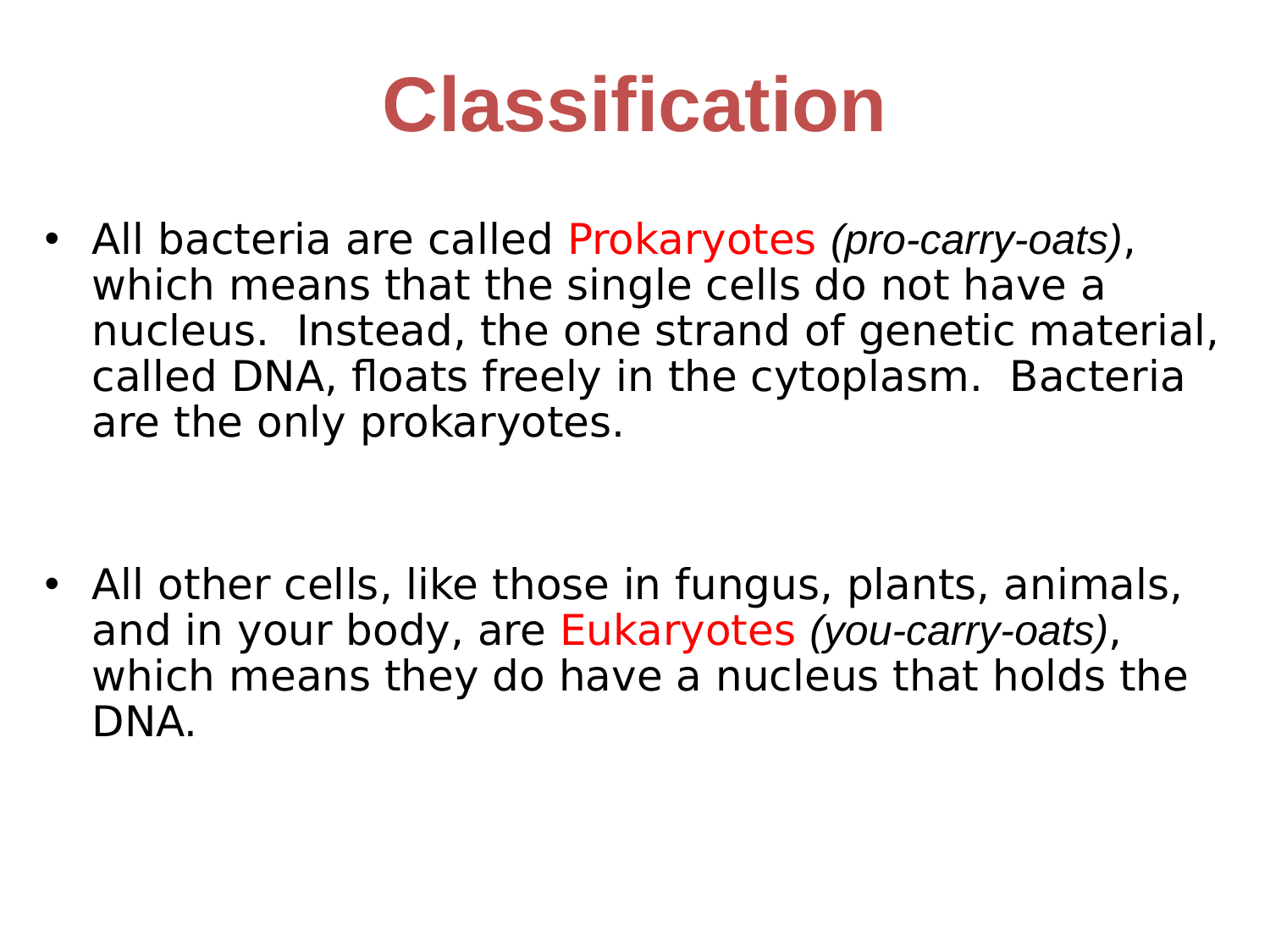

# Classification
All bacteria are called Prokaryotes (pro-carry-oats), which means that the single cells do not have a nucleus.  Instead, the one strand of genetic material, called DNA, floats freely in the cytoplasm.  Bacteria are the only prokaryotes.

All other cells, like those in fungus, plants, animals, and in your body, are Eukaryotes (you-carry-oats), which means they do have a nucleus that holds the DNA.